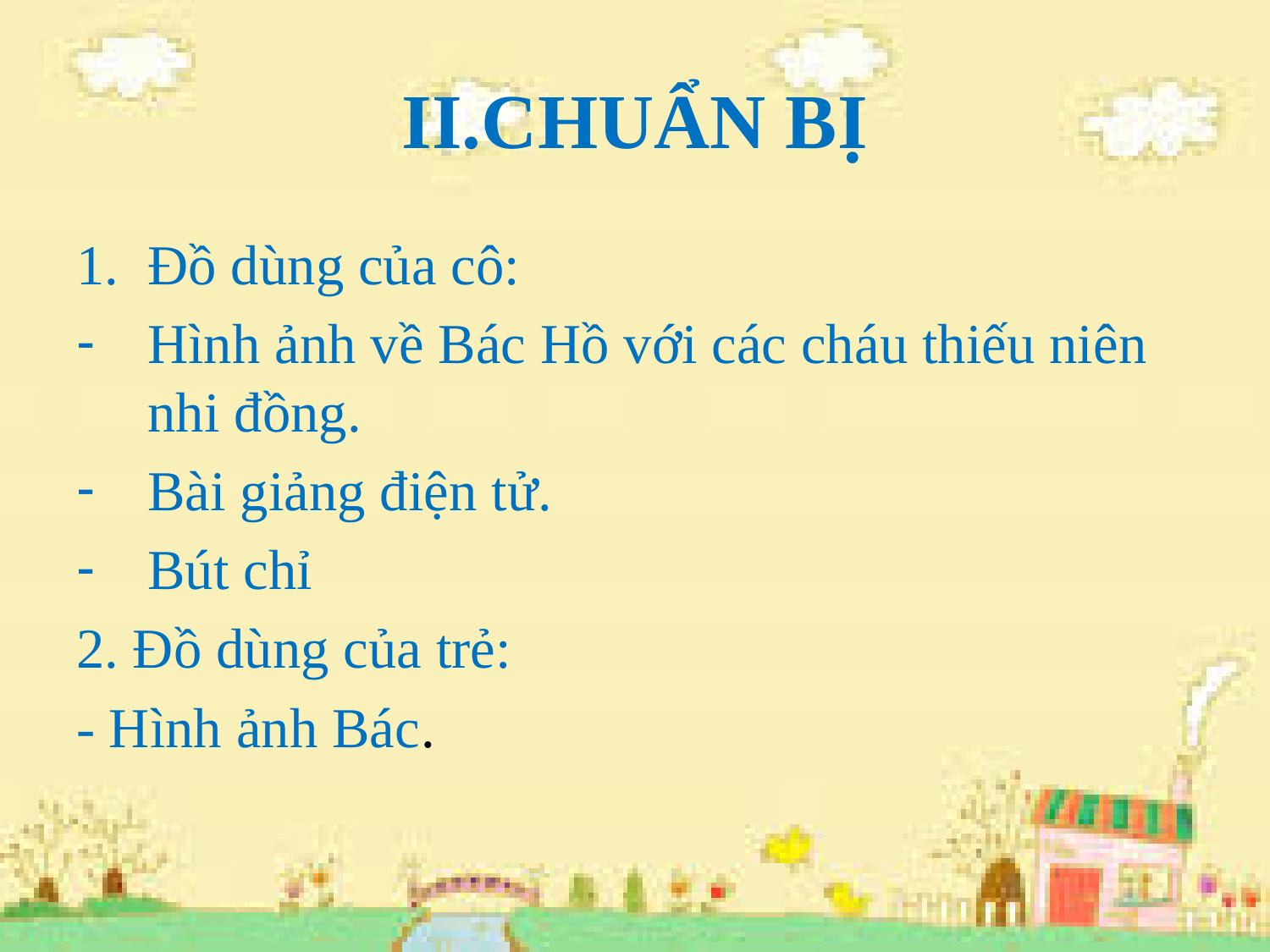

# II.CHUẨN BỊ
Đồ dùng của cô:
Hình ảnh về Bác Hồ với các cháu thiếu niên nhi đồng.
Bài giảng điện tử.
Bút chỉ
2. Đồ dùng của trẻ:
- Hình ảnh Bác.